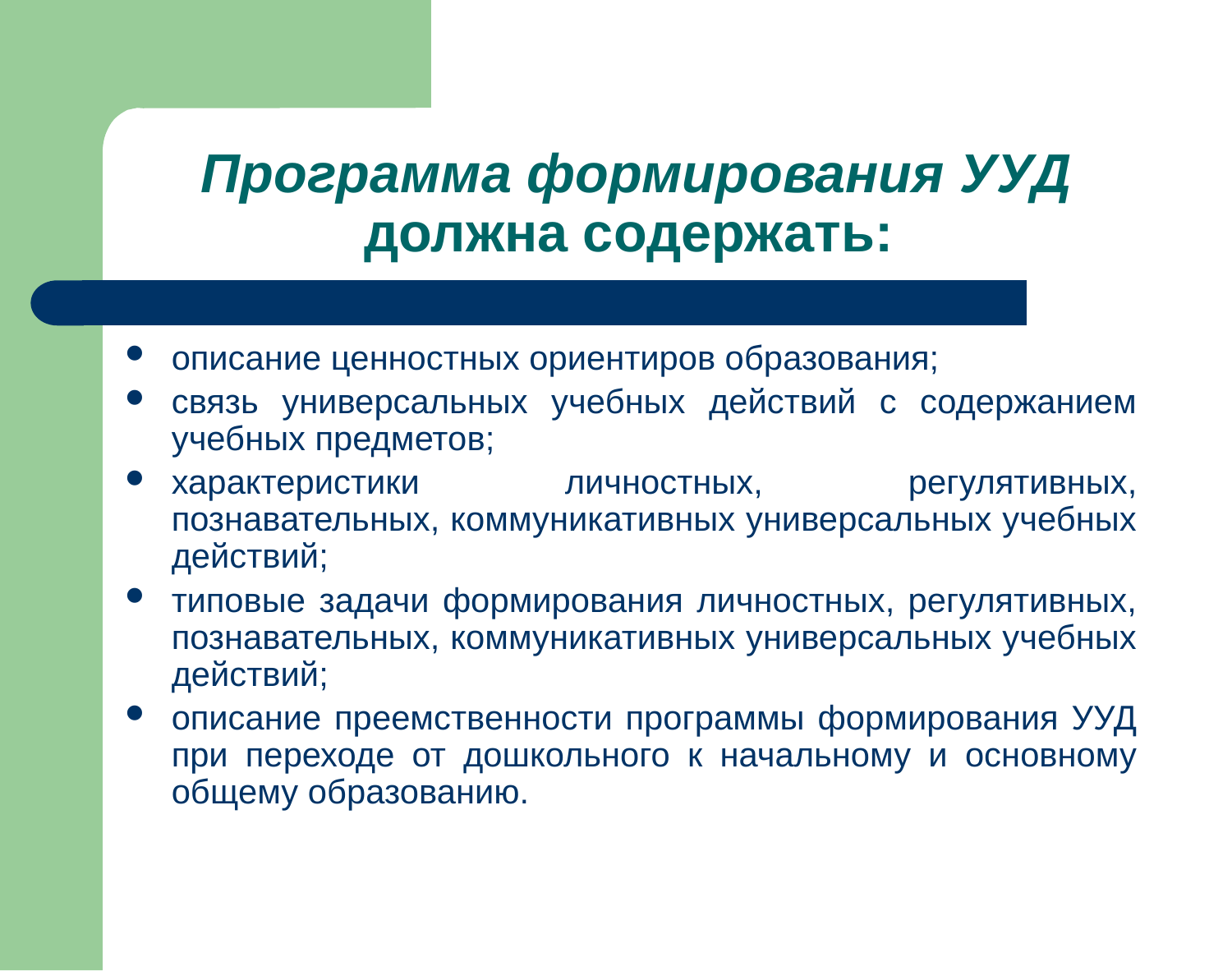

# Программа формирования УУД должна содержать:
описание ценностных ориентиров образования;
связь универсальных учебных действий с содержанием учебных предметов;
характеристики личностных, регулятивных, познавательных, коммуникативных универсальных учебных действий;
типовые задачи формирования личностных, регулятивных, познавательных, коммуникативных универсальных учебных действий;
описание преемственности программы формирования УУД при переходе от дошкольного к начальному и основному общему образованию.